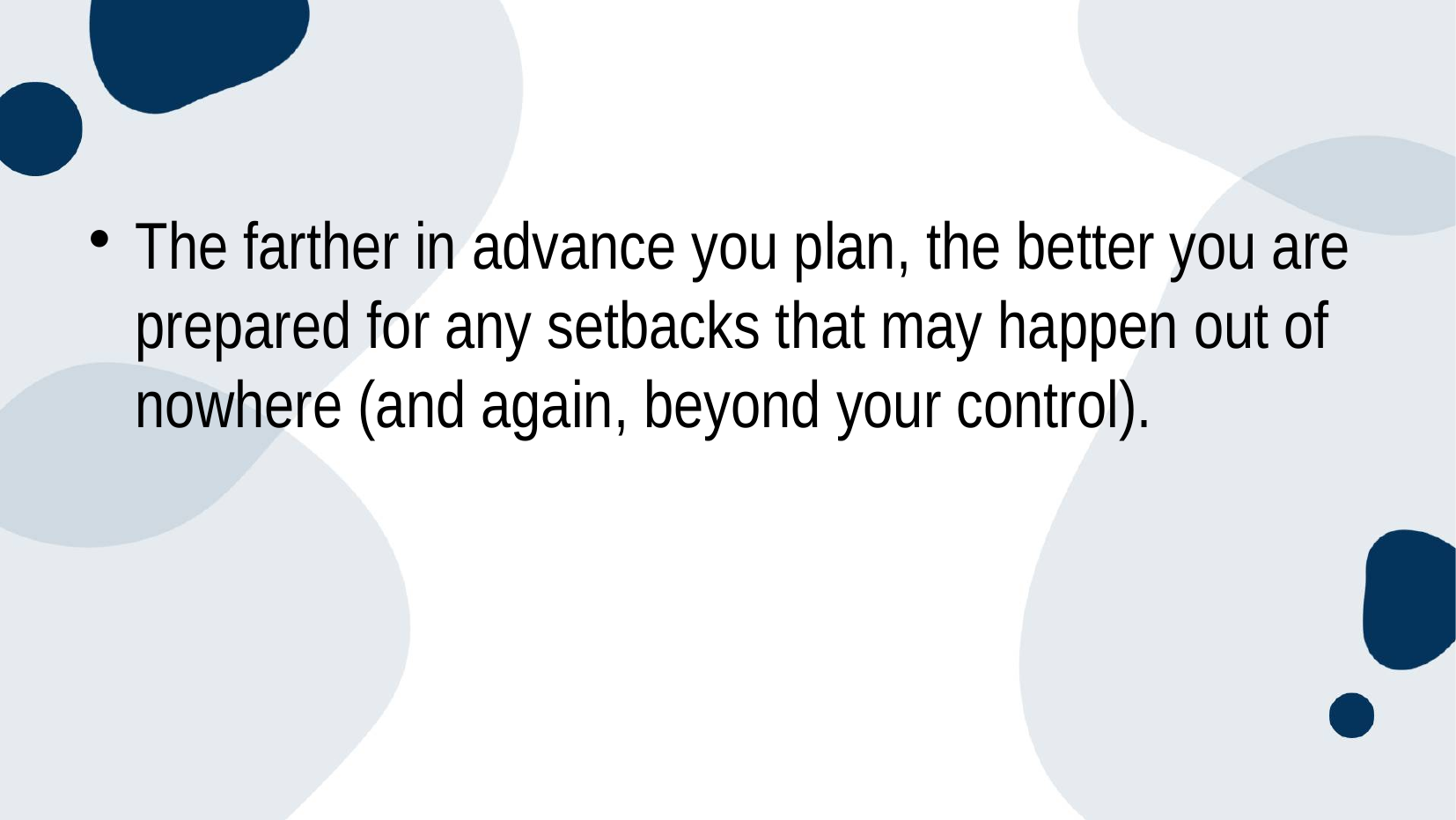

#
The farther in advance you plan, the better you are prepared for any setbacks that may happen out of nowhere (and again, beyond your control).